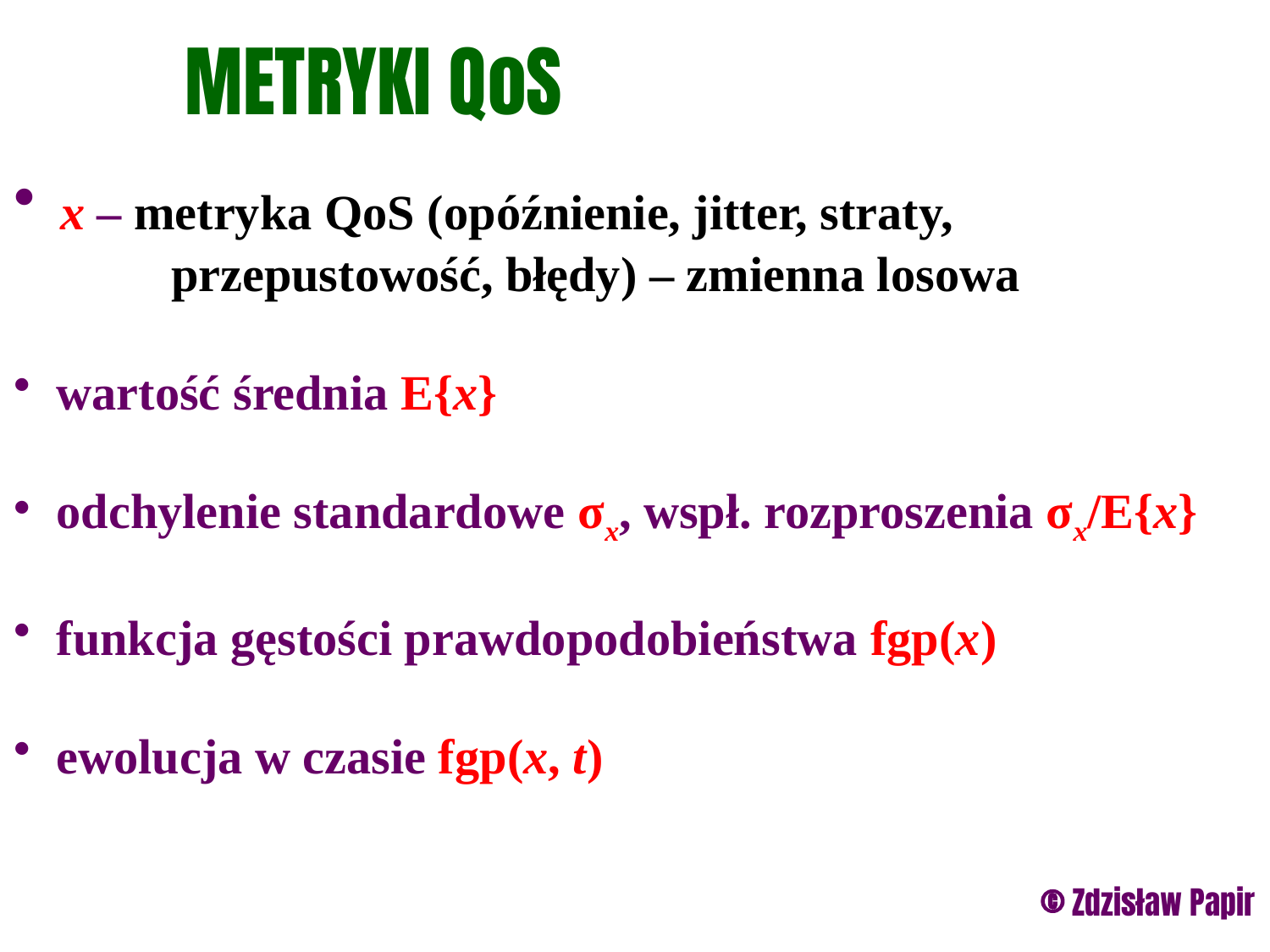

# METRYKI QoS
 x – metryka QoS (opóźnienie, jitter, straty,
	przepustowość, błędy) – zmienna losowa

 wartość średnia E{x}

 odchylenie standardowe σx, wspł. rozproszenia σx/E{x}

 funkcja gęstości prawdopodobieństwa fgp(x)

 ewolucja w czasie fgp(x, t)
© Zdzisław Papir